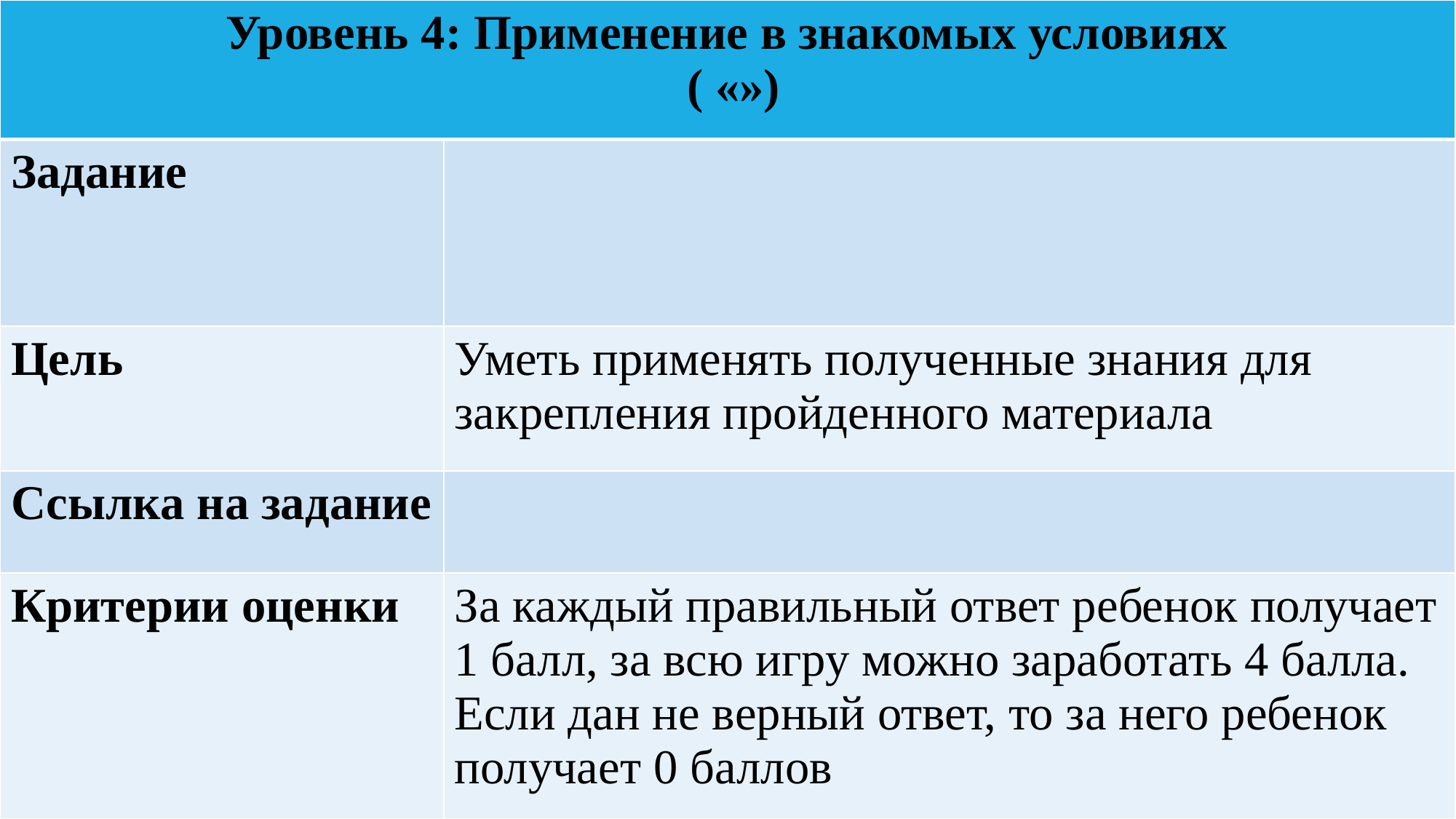

| Уровень 4: Применение в знакомых условиях ( «») |  |
| --- | --- |
| Задание |  |
| Цель | Уметь применять полученные знания для закрепления пройденного материала |
| Ссылка на задание |  |
| Критерии оценки | За каждый правильный ответ ребенок получает 1 балл, за всю игру можно заработать 4 балла. Если дан не верный ответ, то за него ребенок получает 0 баллов |